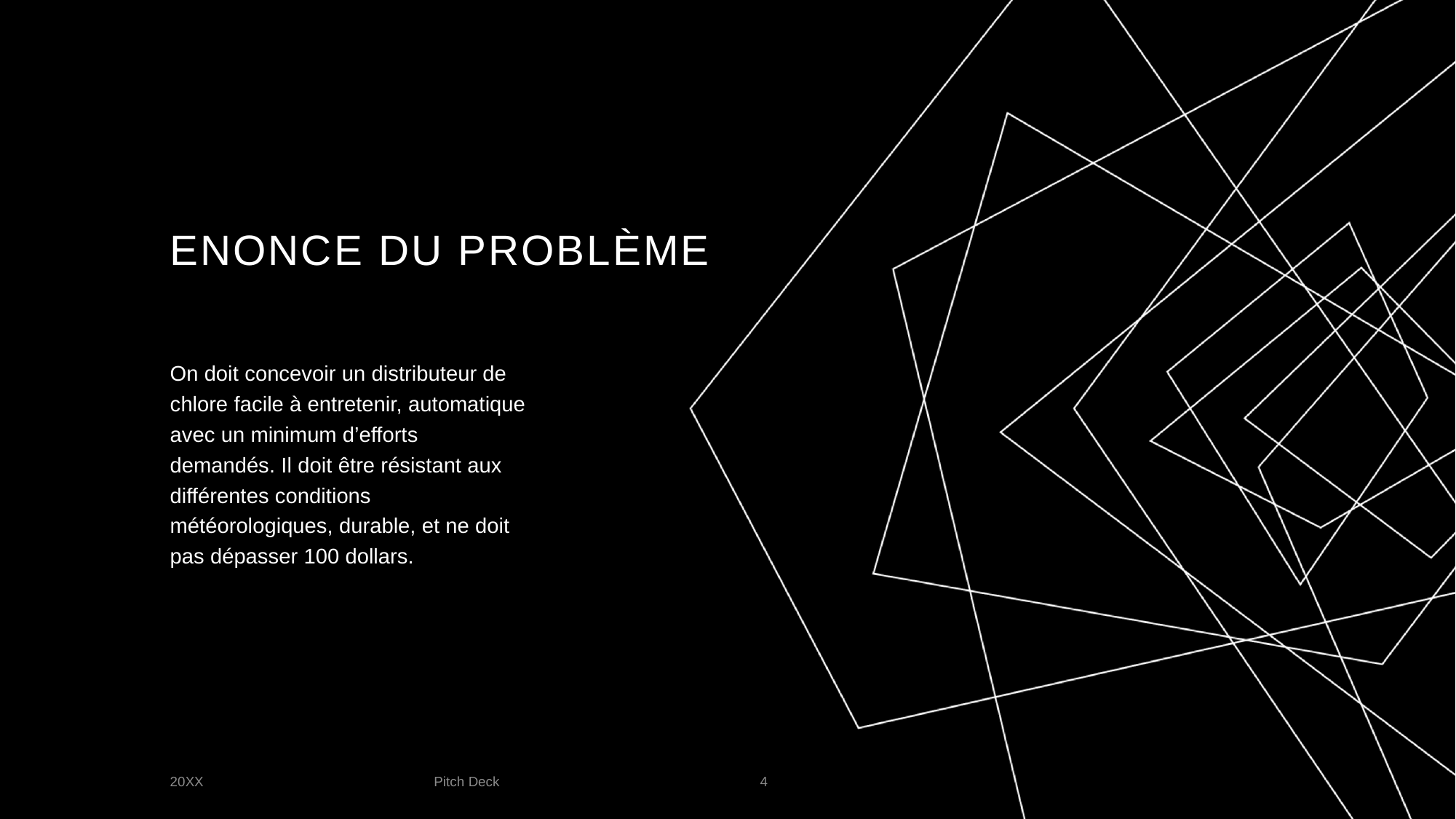

# Enonce du problème
On doit concevoir un distributeur de chlore facile à entretenir, automatique avec un minimum d’efforts demandés. Il doit être résistant aux différentes conditions météorologiques, durable, et ne doit pas dépasser 100 dollars.
Pitch Deck
20XX
4